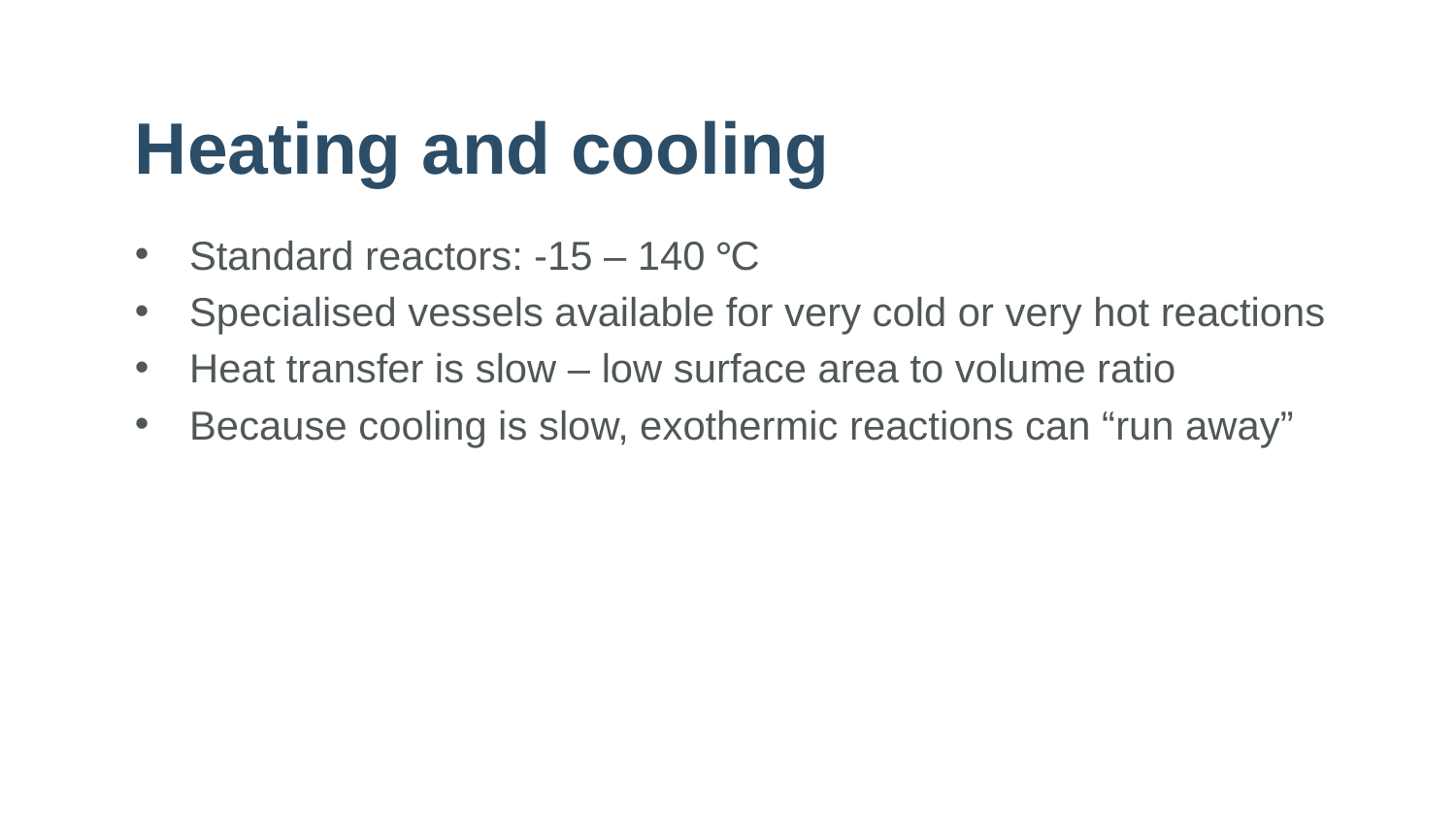

# Heating and cooling
Standard reactors: -15 – 140 °C
Specialised vessels available for very cold or very hot reactions
Heat transfer is slow – low surface area to volume ratio
Because cooling is slow, exothermic reactions can “run away”